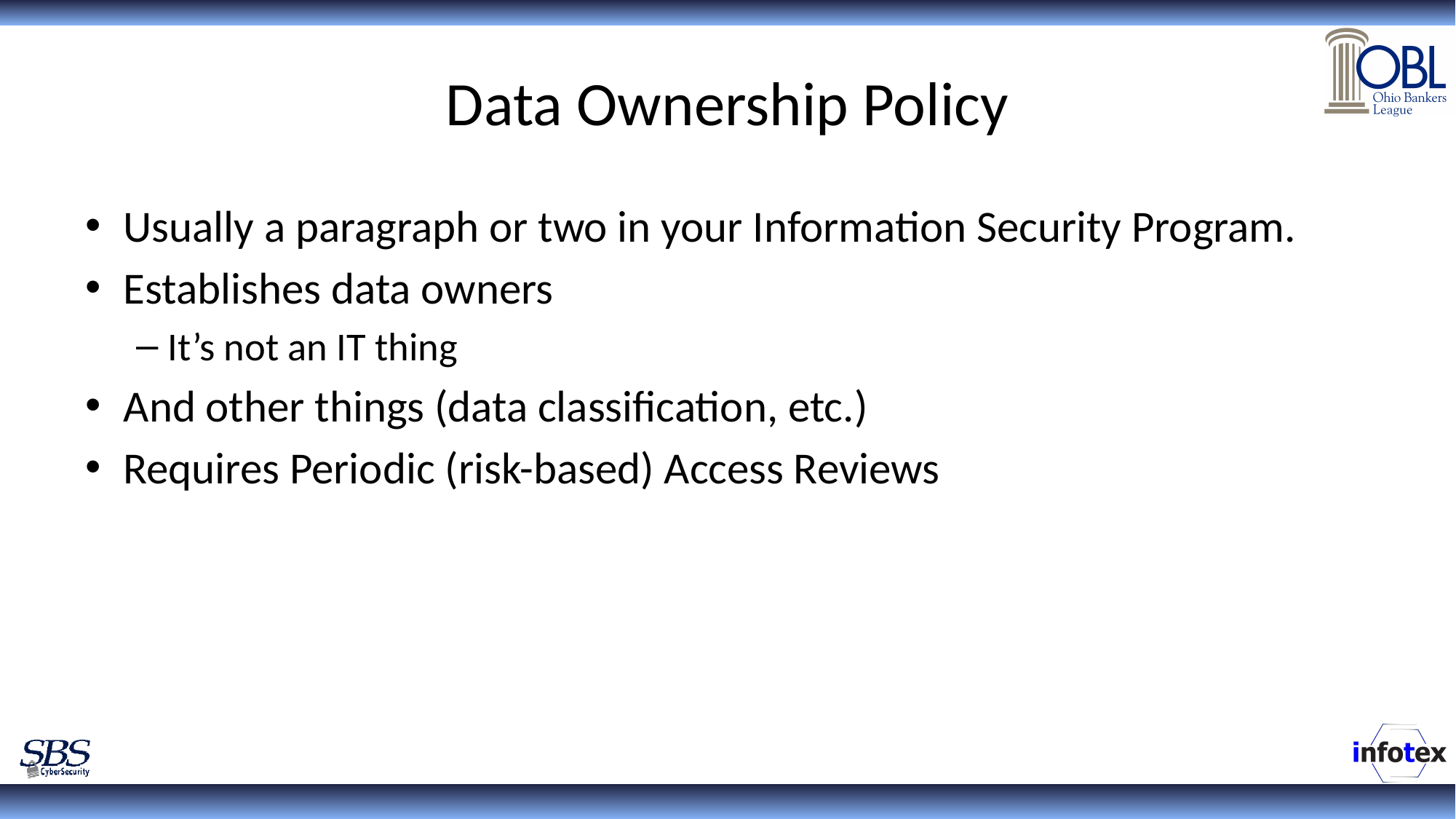

# Data Ownership Policy
Usually a paragraph or two in your Information Security Program.
Establishes data owners
It’s not an IT thing
And other things (data classification, etc.)
Requires Periodic (risk-based) Access Reviews